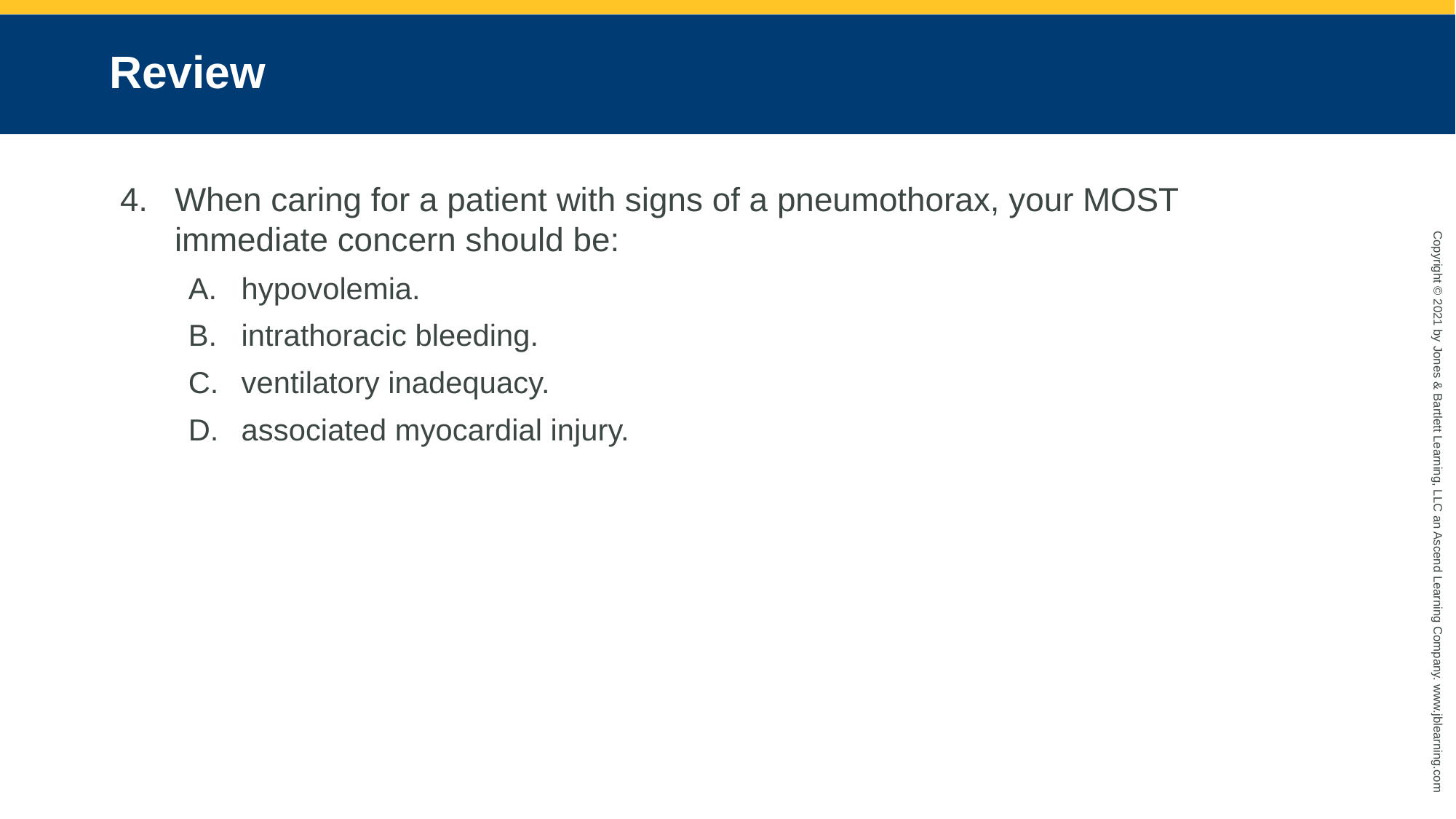

# Review
When caring for a patient with signs of a pneumothorax, your MOST immediate concern should be:
hypovolemia.
intrathoracic bleeding.
ventilatory inadequacy.
associated myocardial injury.